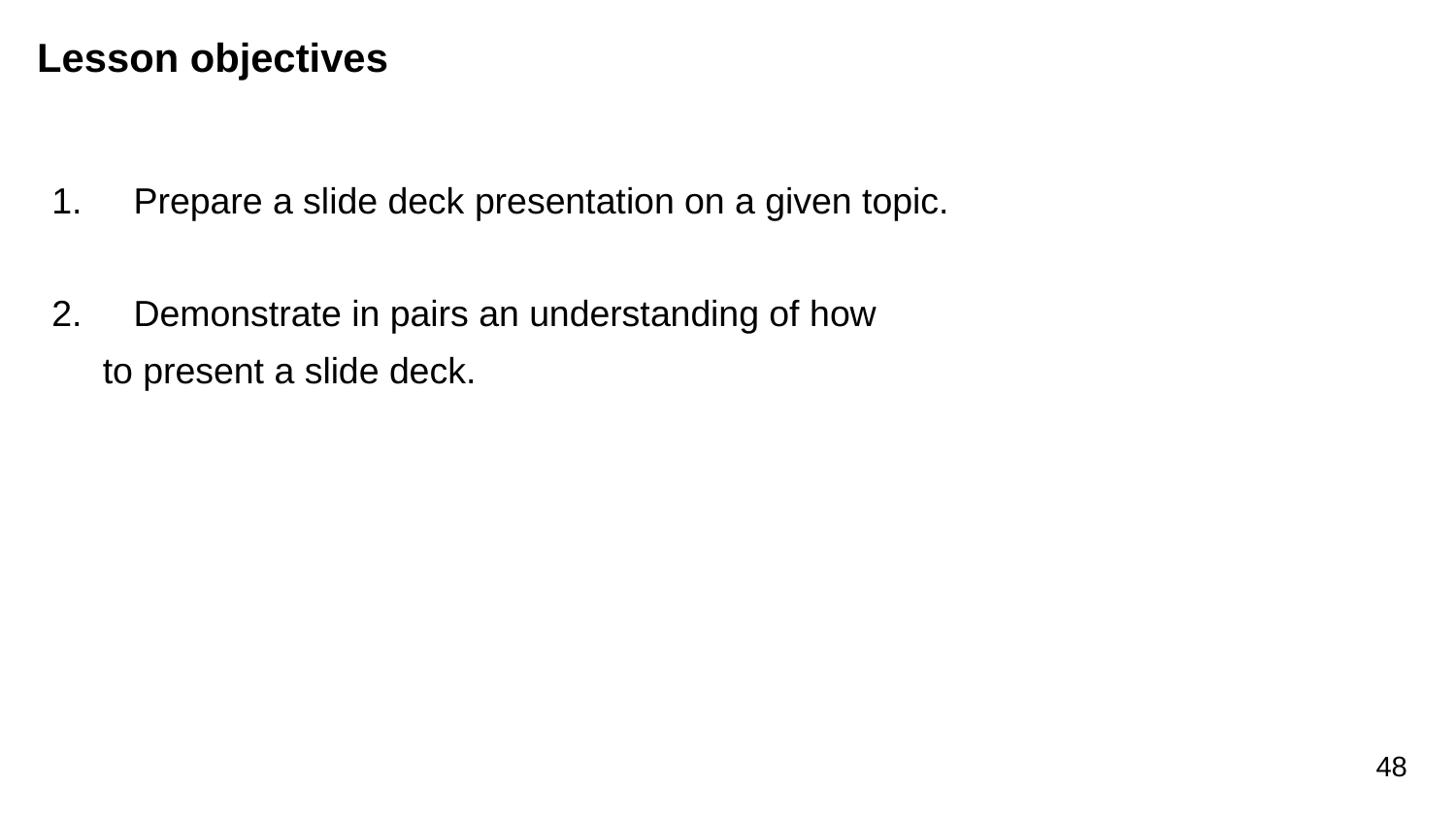

# Lesson objectives
Prepare a slide deck presentation on a given topic.

Demonstrate in pairs an understanding of how
     to present a slide deck.

48